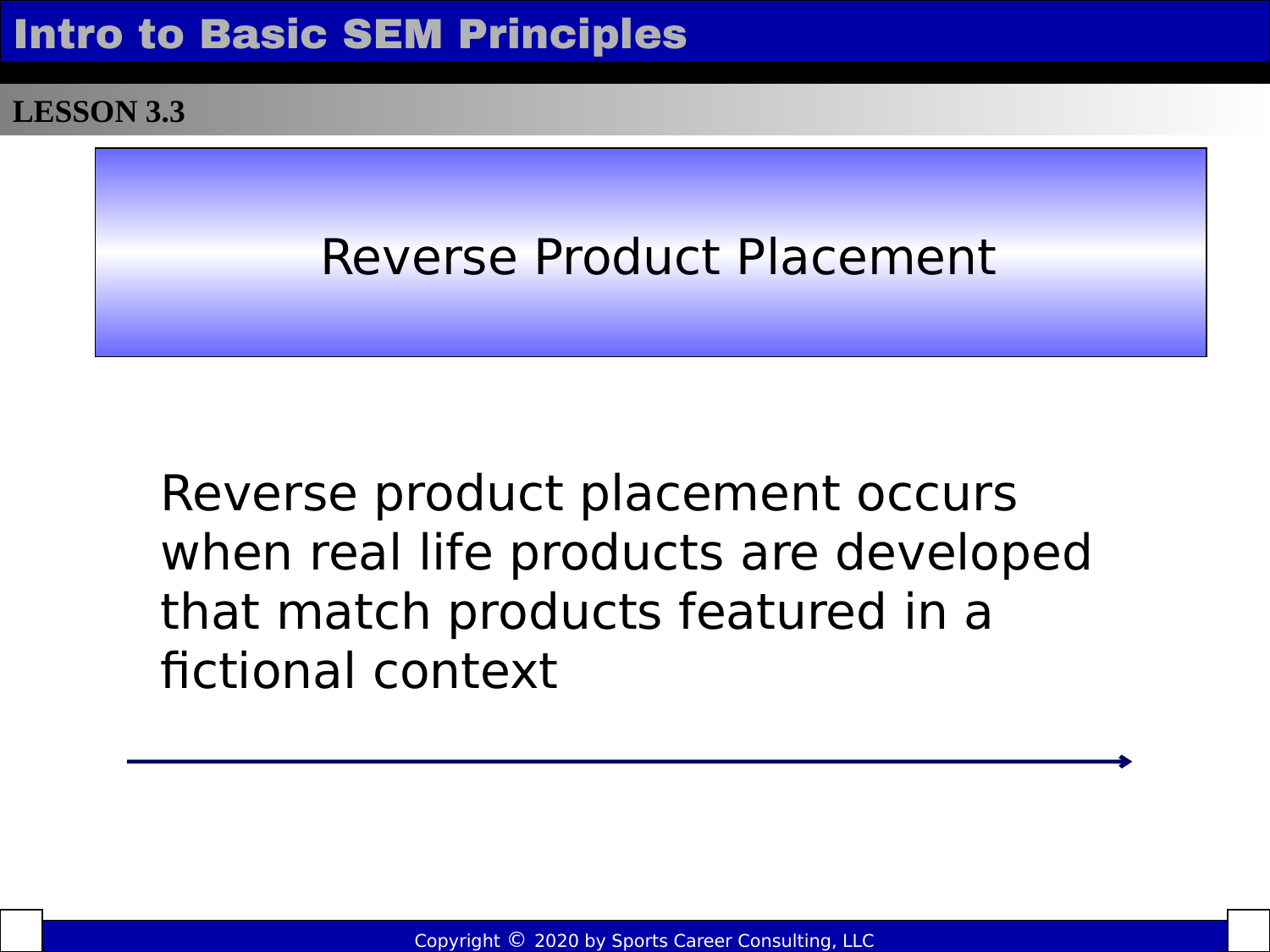

Intro to Basic SEM Principles
LESSON 3.3
Product Placement

 Reverse Product Placement

Reverse product placement occurs when real life products are developed that match products featured in a fictional context

Copyright © 2020 by Sports Career Consulting, LLC